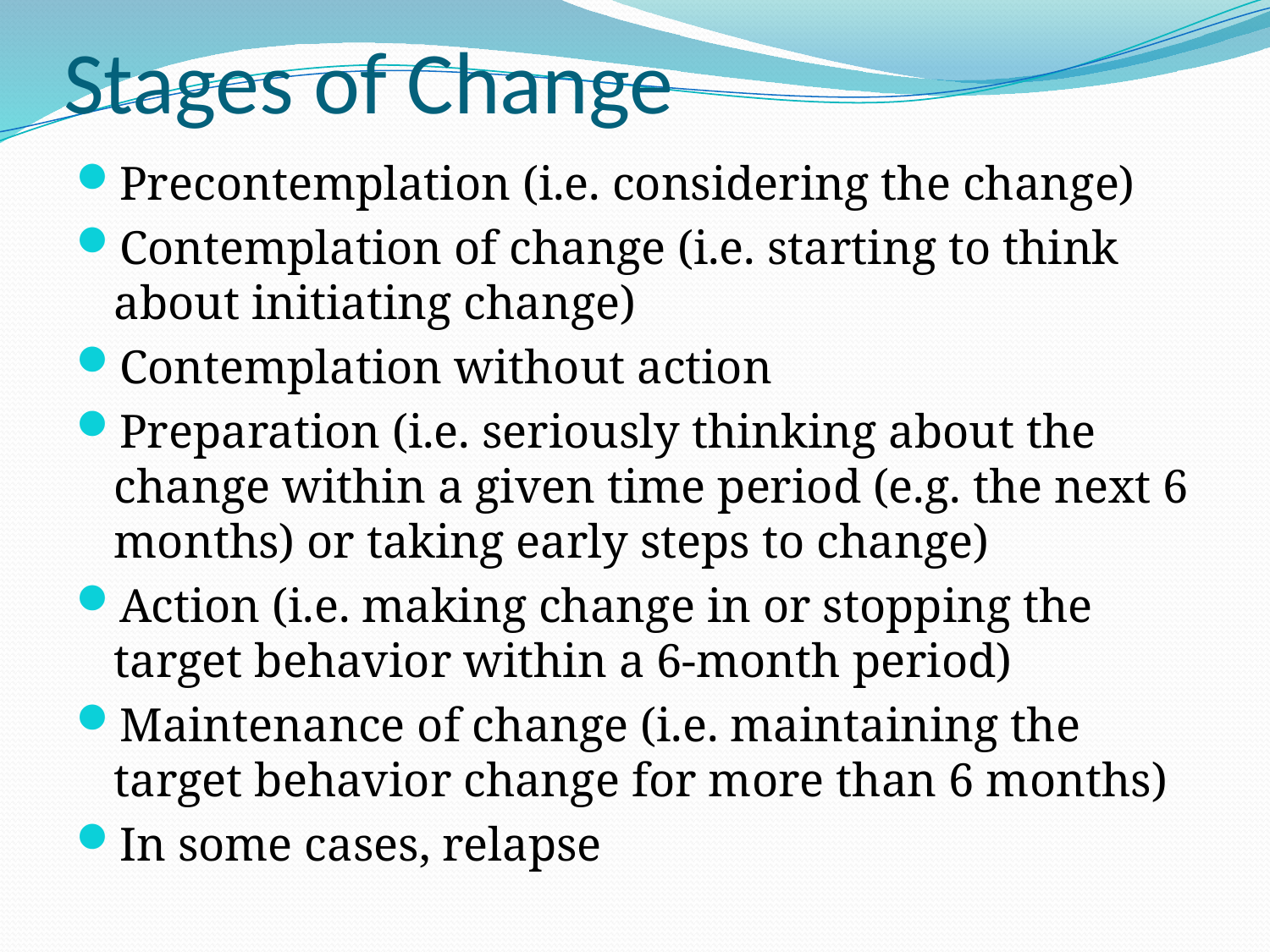

# Stages of Change
Precontemplation (i.e. considering the change)
Contemplation of change (i.e. starting to think about initiating change)
Contemplation without action
Preparation (i.e. seriously thinking about the change within a given time period (e.g. the next 6 months) or taking early steps to change)
Action (i.e. making change in or stopping the target behavior within a 6-month period)
Maintenance of change (i.e. maintaining the target behavior change for more than 6 months)
In some cases, relapse